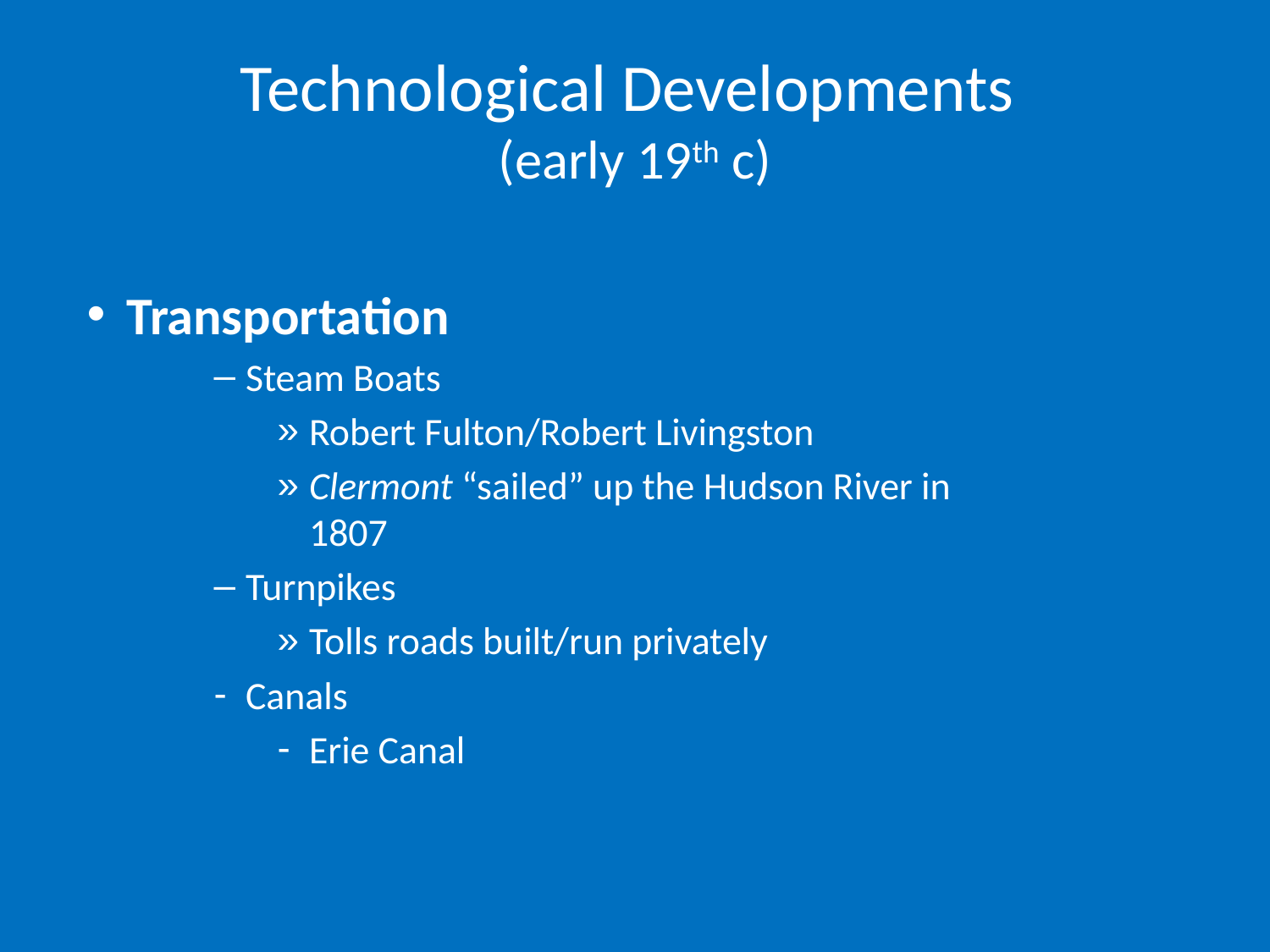

# Technological Developments (early 19th c)
Transportation
Steam Boats
Robert Fulton/Robert Livingston
Clermont “sailed” up the Hudson River in 1807
Turnpikes
Tolls roads built/run privately
Canals
Erie Canal